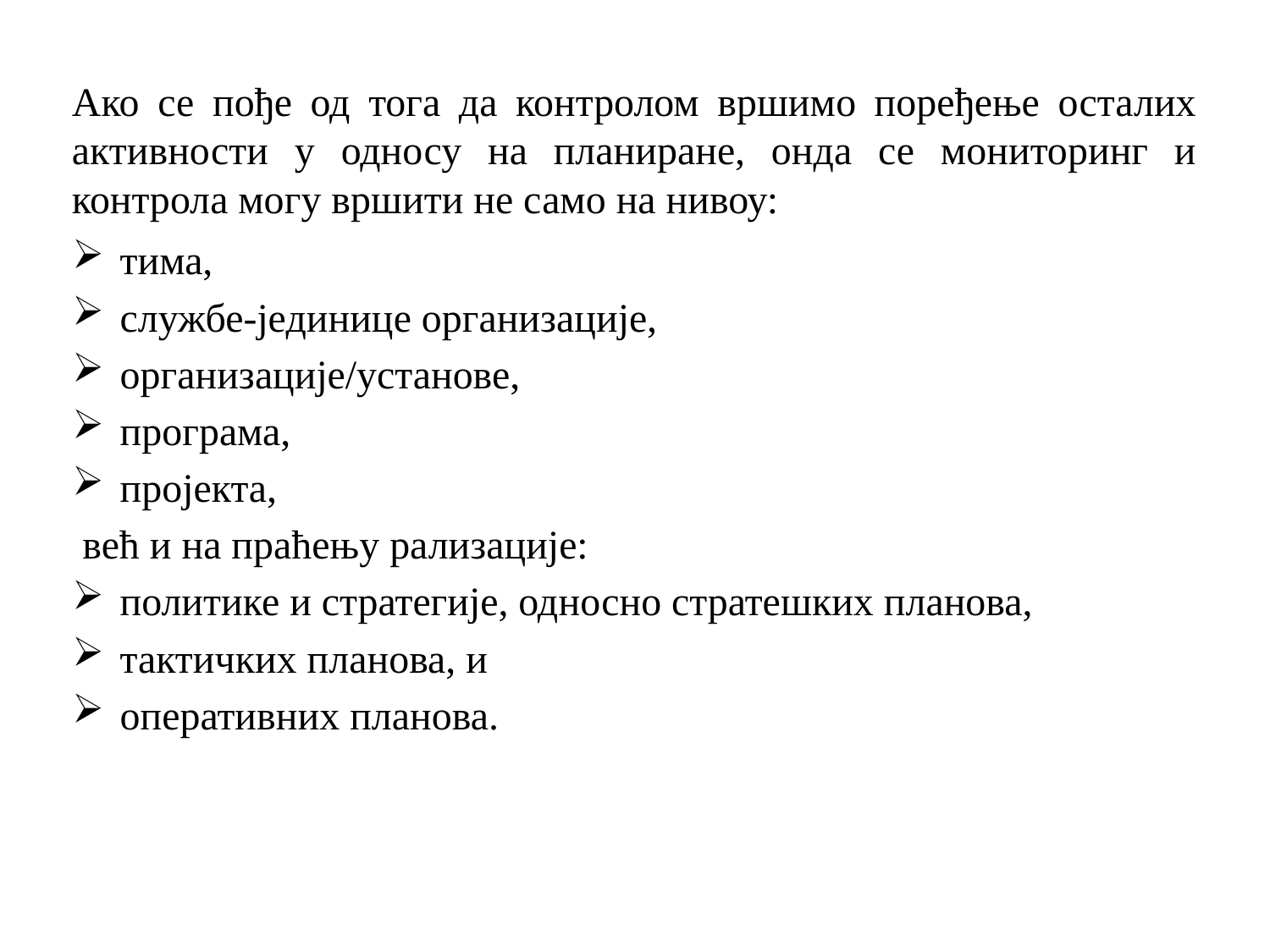

Ако се пође од тога да контролом вршимо поређење осталих активности у односу на планиране, онда се мониторинг и контрола могу вршити не само на нивоу:
тима,
службе-јединице организације,
организације/установе,
програма,
пројекта,
 већ и на праћењу рализације:
политике и стратегије, односно стратешких планова,
тактичких планова, и
оперативних планова.